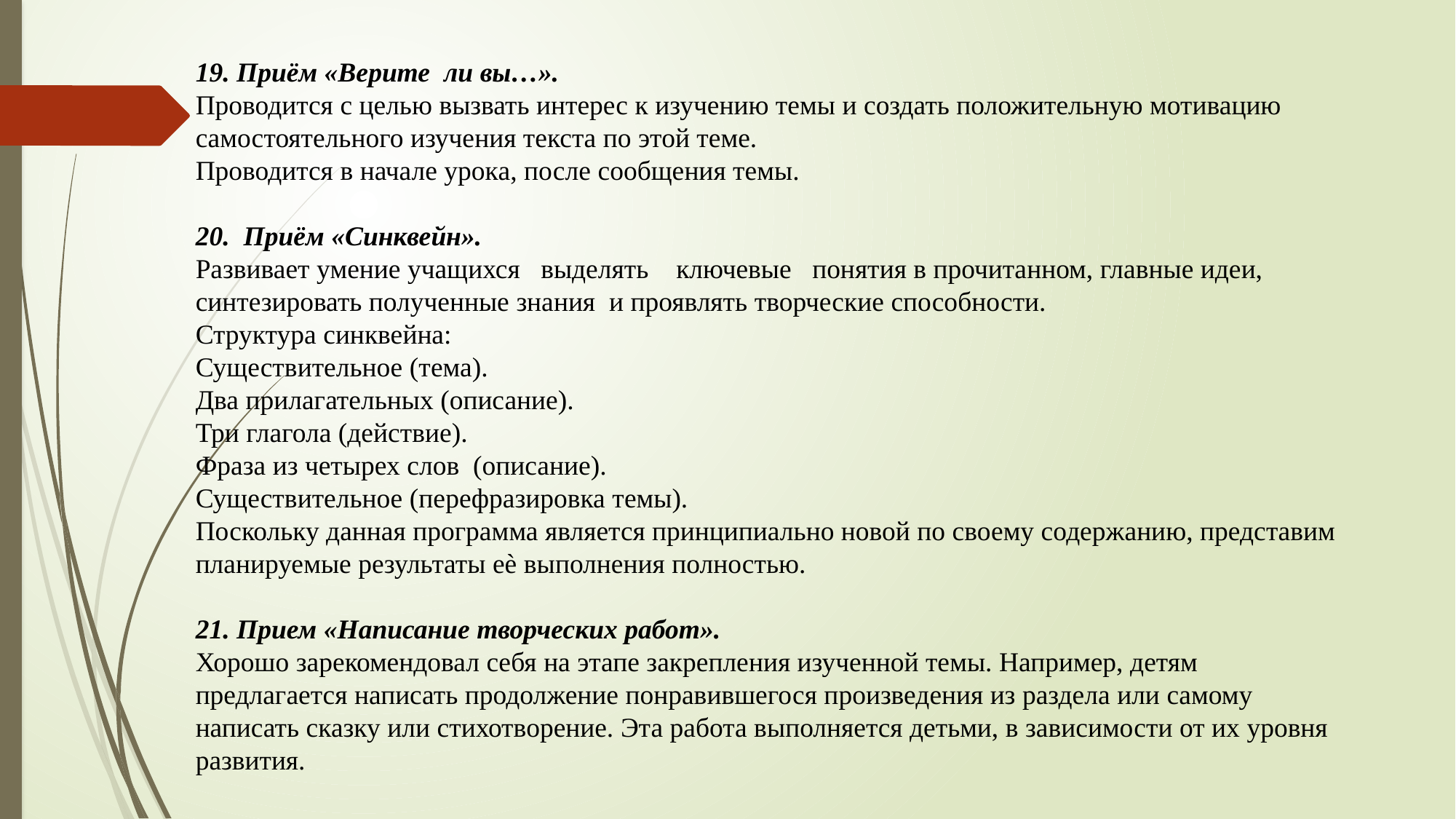

19. Приём «Верите  ли вы…».
Проводится с целью вызвать интерес к изучению темы и создать положительную мотивацию самостоятельного изучения текста по этой теме.
Проводится в начале урока, после сообщения темы.

20.  Приём «Синквейн».
Развивает умение учащихся   выделять    ключевые   понятия в прочитанном, главные идеи, синтезировать полученные знания  и проявлять творческие способности.
Структура синквейна:
Существительное (тема).
Два прилагательных (описание).
Три глагола (действие).
Фраза из четырех слов  (описание).
Существительное (перефразировка темы).
Поскольку данная программа является принципиально новой по своему содержанию, представим планируемые результаты еѐ выполнения полностью.

21. Прием «Написание творческих работ».
Хорошо зарекомендовал себя на этапе закрепления изученной темы. Например, детям предлагается написать продолжение понравившегося произведения из раздела или самому написать сказку или стихотворение. Эта работа выполняется детьми, в зависимости от их уровня развития.